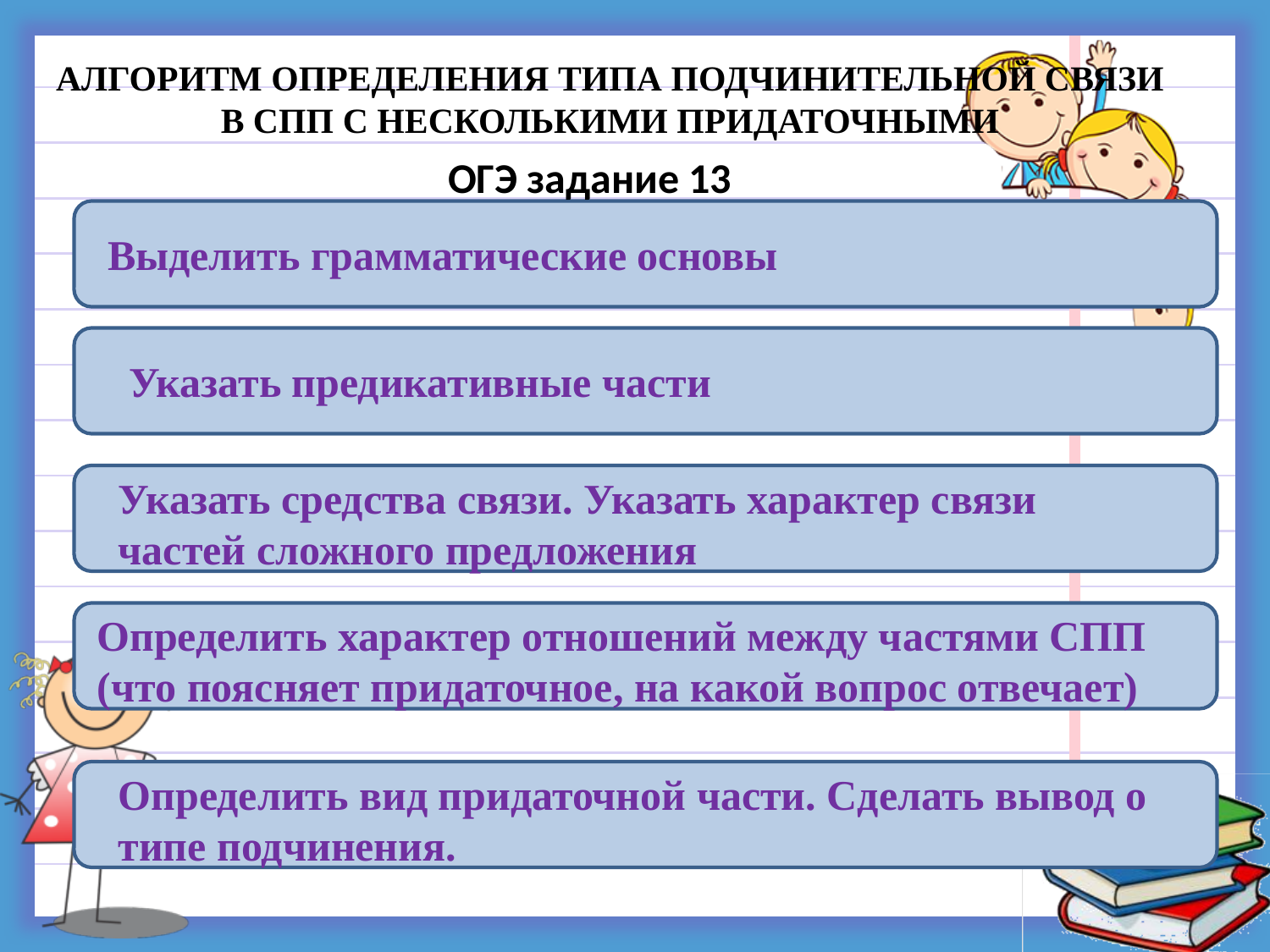

Алгоритм определения типа подчинительной связи в СПП с несколькими придаточными
ОГЭ задание 13

Выделить грамматические основы

Указать предикативные части

Указать средства связи. Указать характер связи частей сложного предложения

Определить характер отношений между частями СПП (что поясняет придаточное, на какой вопрос отвечает)

Определить вид придаточной части. Сделать вывод о типе подчинения.